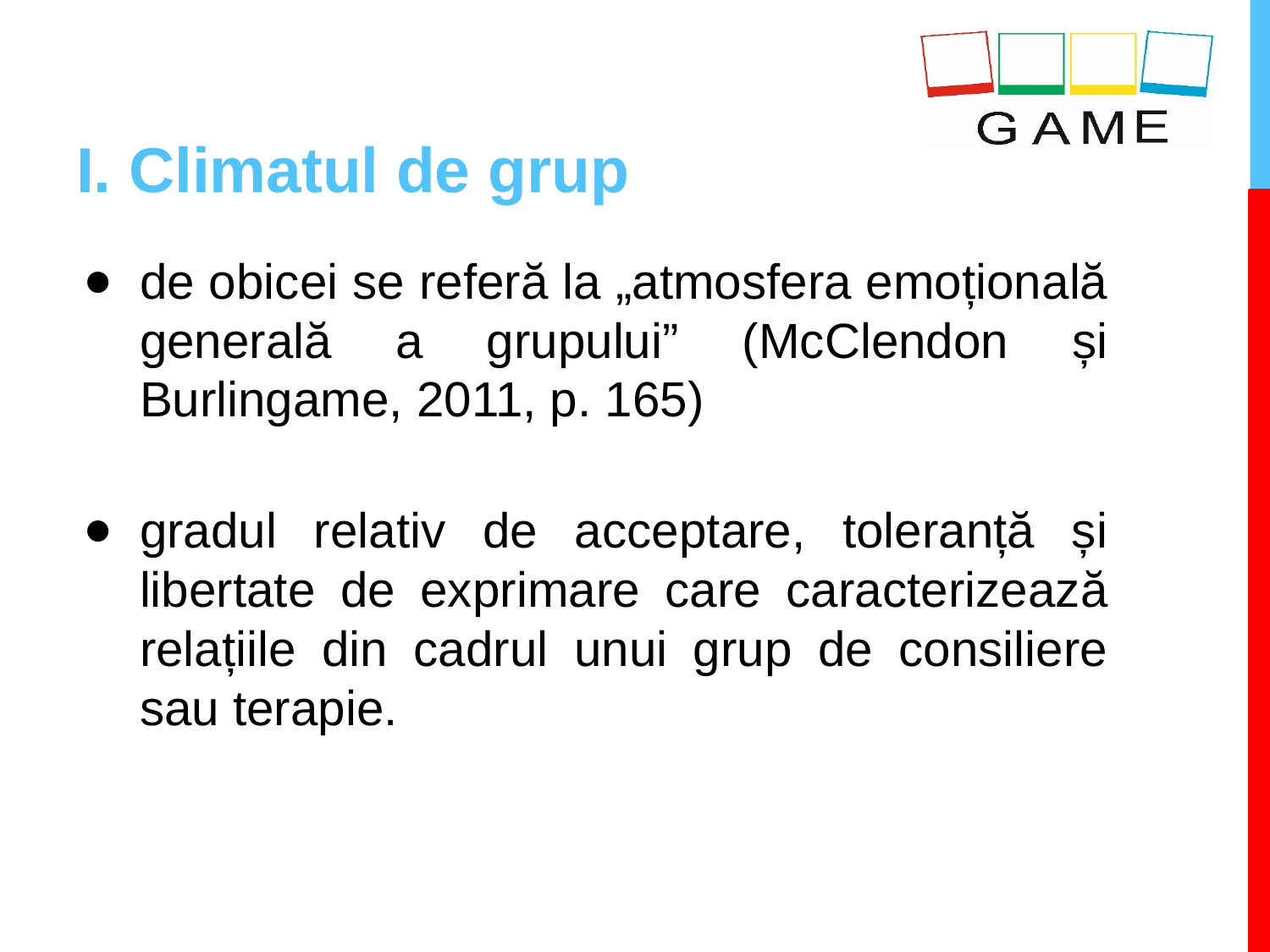

# I. Climatul de grup
de obicei se referă la „atmosfera emoțională generală a grupului” (McClendon și Burlingame, 2011, p. 165)

gradul relativ de acceptare, toleranță și libertate de exprimare care caracterizează relațiile din cadrul unui grup de consiliere sau terapie.